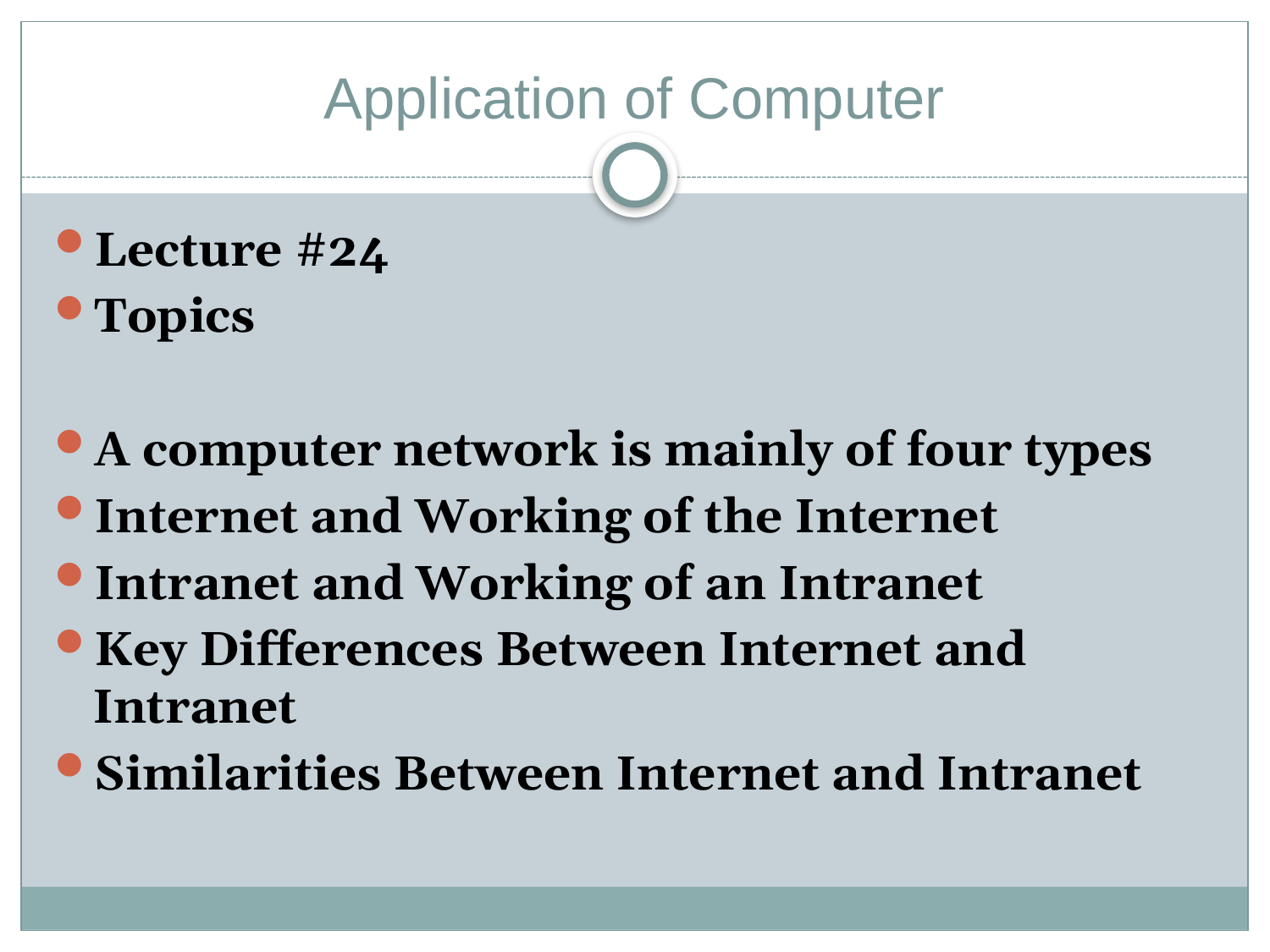

# Application of Computer
Lecture #24
Topics

A computer network is mainly of four types
Internet and Working of the Internet
Intranet and Working of an Intranet
Key Differences Between Internet and Intranet
Similarities Between Internet and Intranet